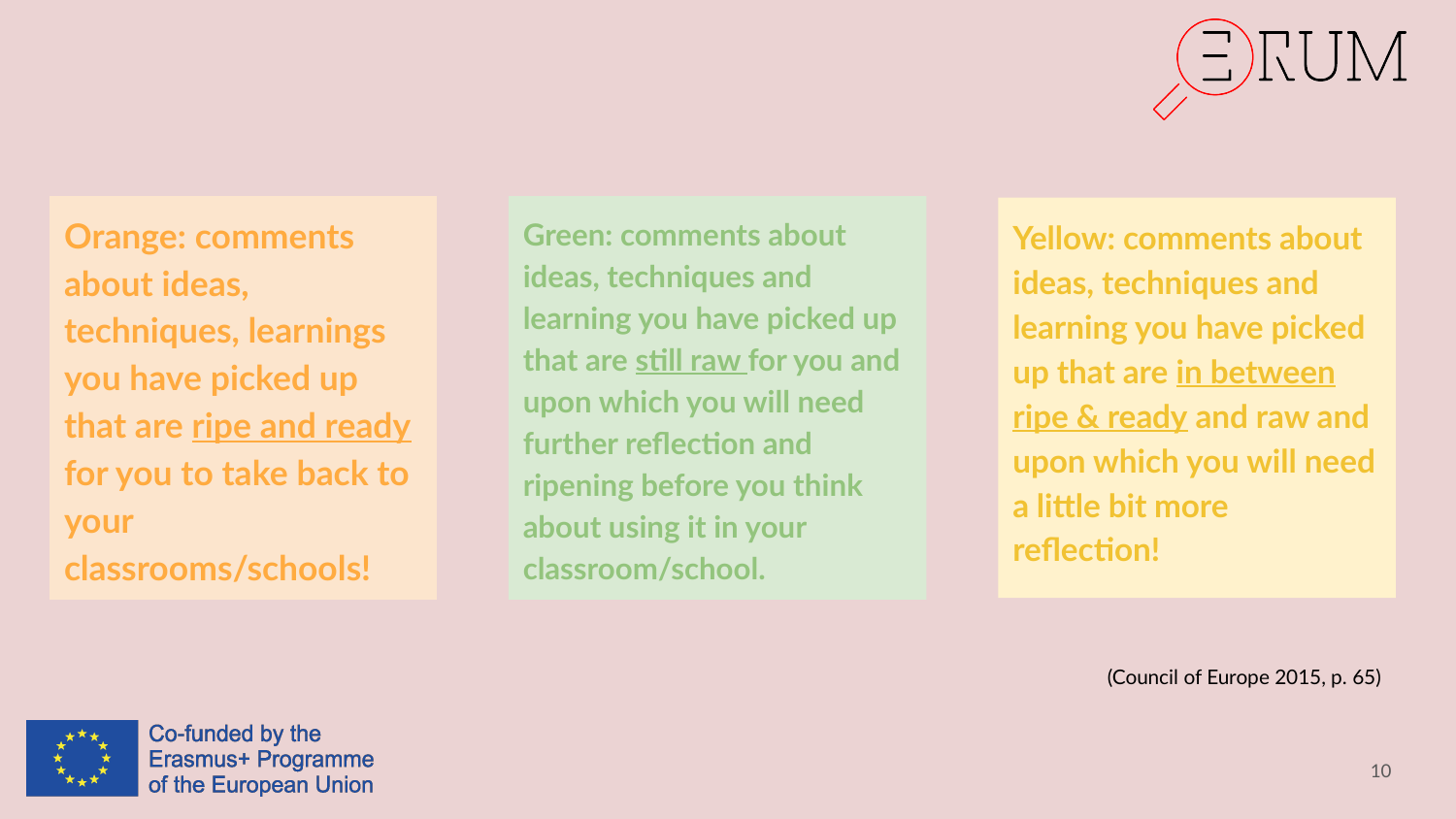

Orange: comments about ideas, techniques, learnings you have picked up that are ripe and ready for you to take back to your classrooms/schools!
Green: comments about ideas, techniques and learning you have picked up that are still raw for you and upon which you will need further reflection and ripening before you think about using it in your classroom/school.
Yellow: comments about ideas, techniques and learning you have picked up that are in between ripe & ready and raw and upon which you will need a little bit more reflection!

(Council of Europe 2015, p. 65)
10